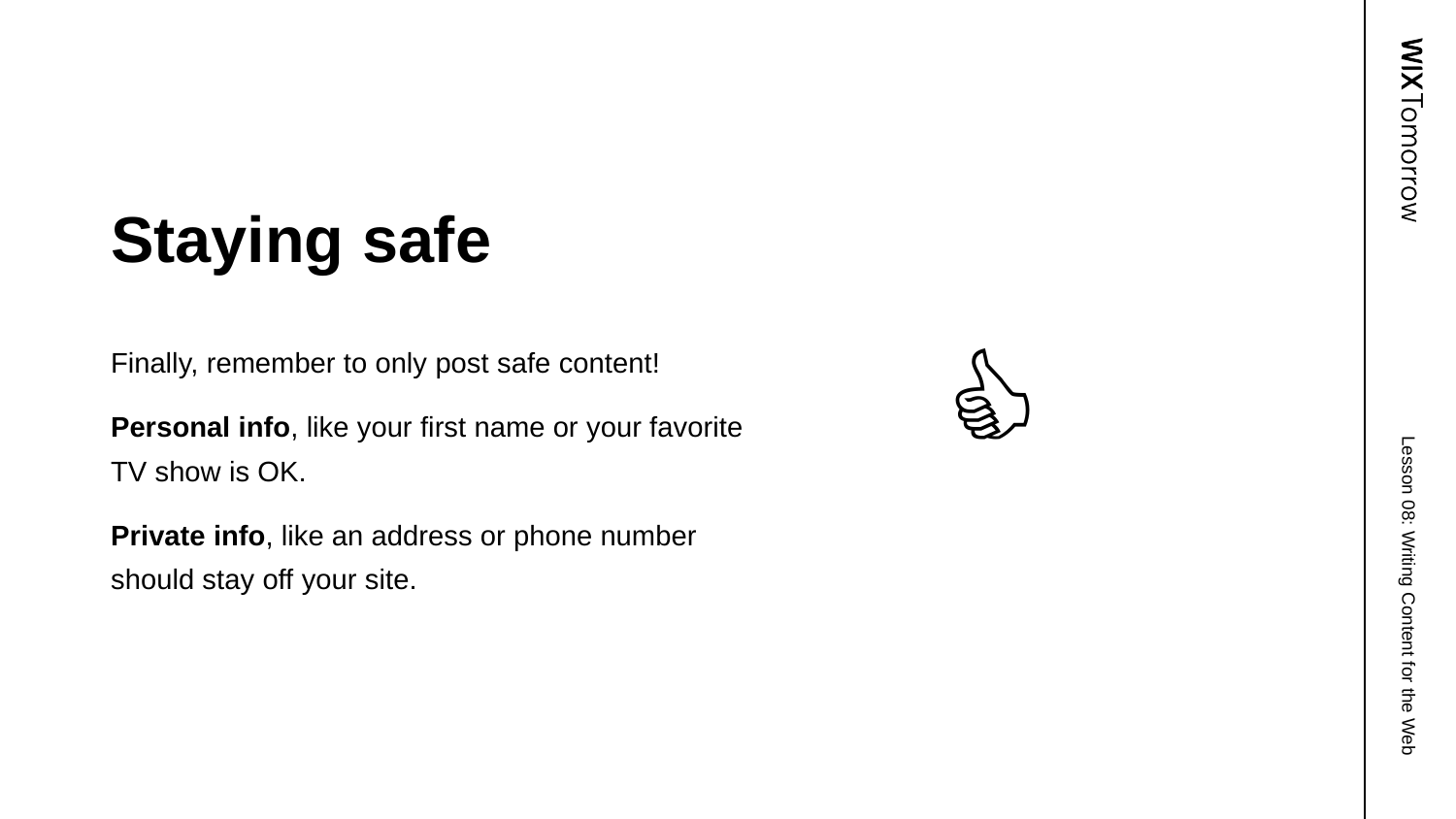

Staying safe
👍
Finally, remember to only post safe content!
Personal info, like your first name or your favorite TV show is OK.
Private info, like an address or phone number should stay off your site.